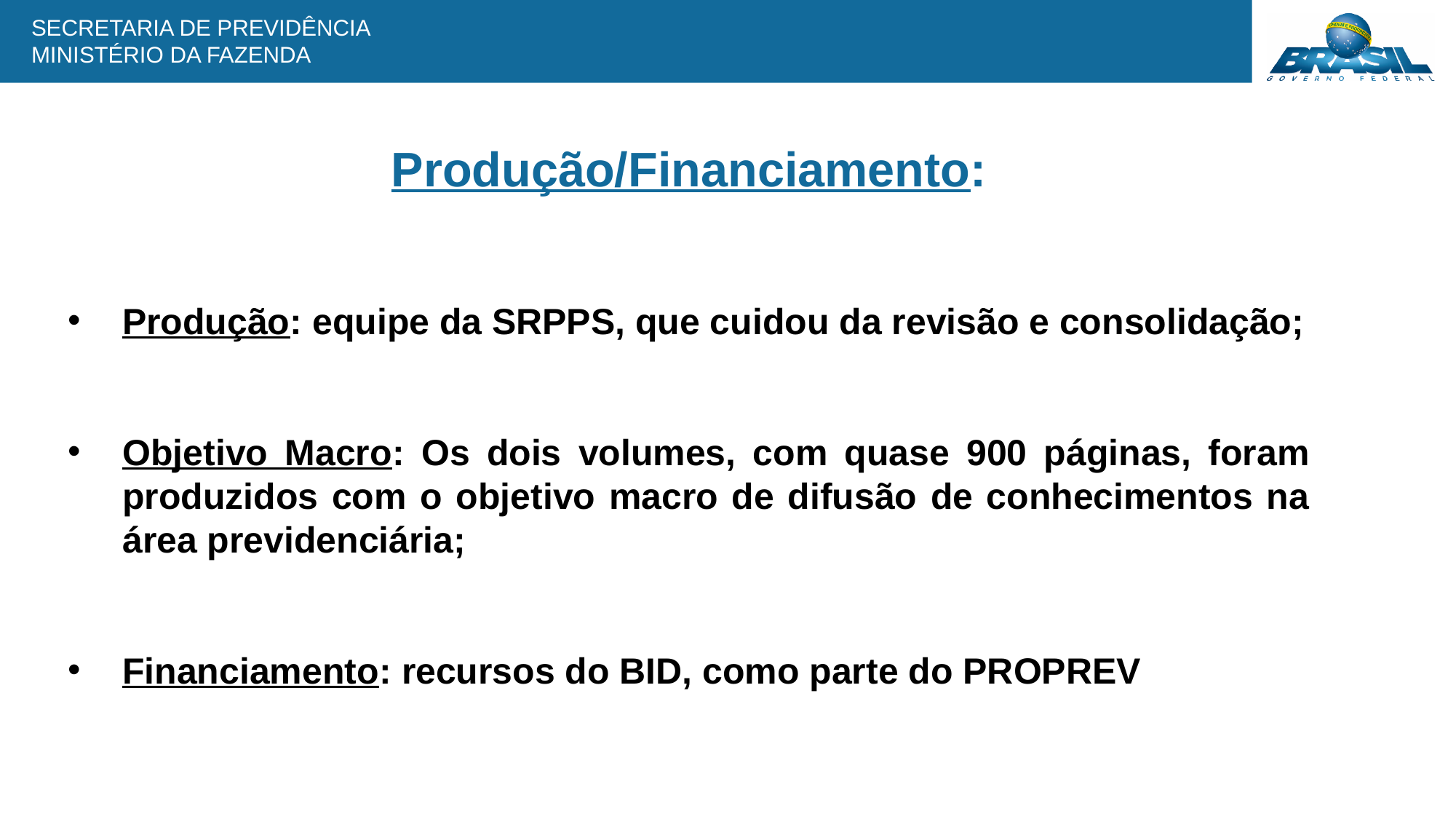

Produção/Financiamento:

Produção: equipe da SRPPS, que cuidou da revisão e consolidação;

Objetivo Macro: Os dois volumes, com quase 900 páginas, foram produzidos com o objetivo macro de difusão de conhecimentos na área previdenciária;

Financiamento: recursos do BID, como parte do PROPREV